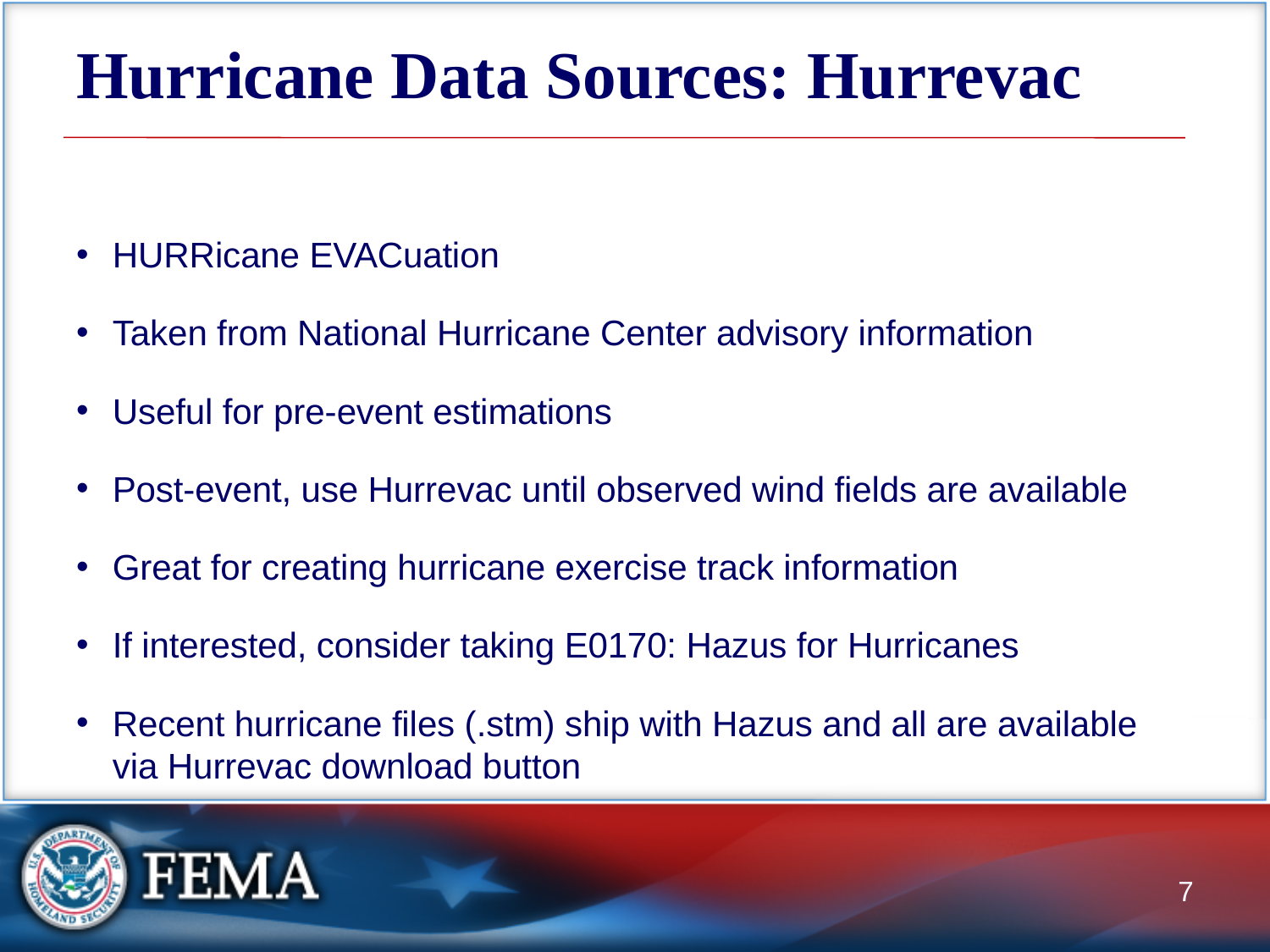

# Hurricane Data Sources: Hurrevac

HURRicane EVACuation
Taken from National Hurricane Center advisory information
Useful for pre-event estimations
Post-event, use Hurrevac until observed wind fields are available
Great for creating hurricane exercise track information
If interested, consider taking E0170: Hazus for Hurricanes
Recent hurricane files (.stm) ship with Hazus and all are available via Hurrevac download button
7